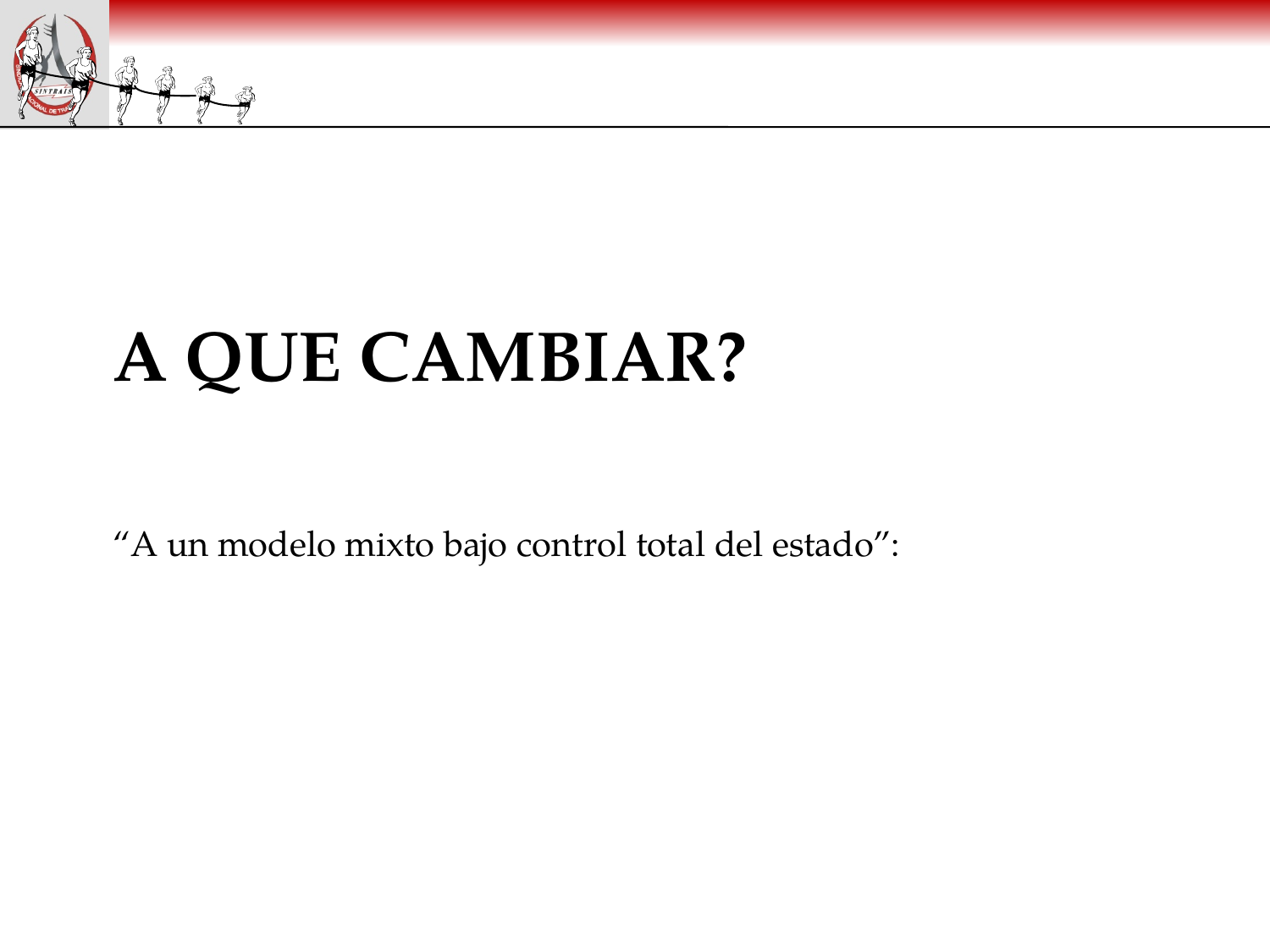

# A que cambiar?
“A un modelo mixto bajo control total del estado”: